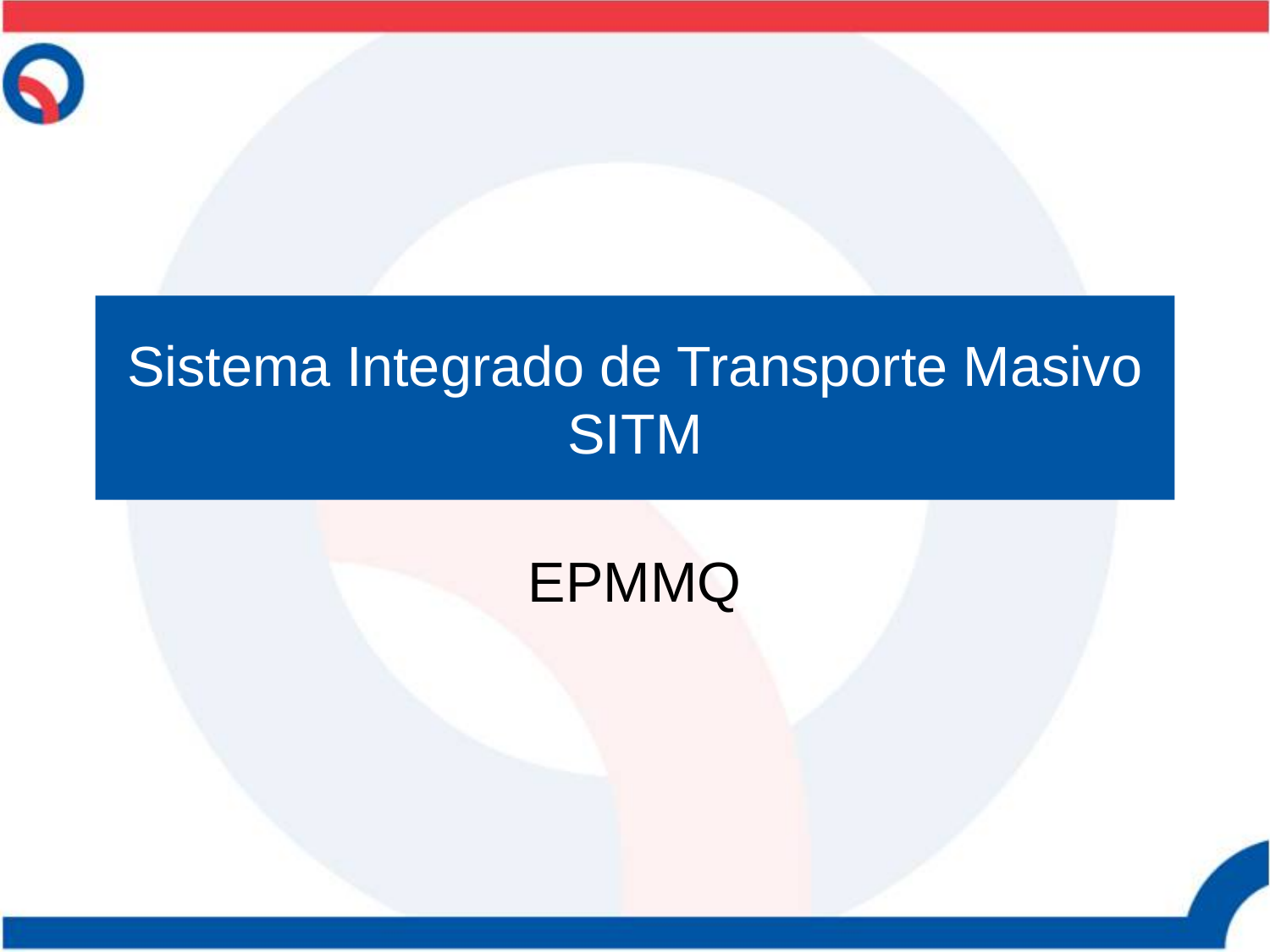

# Sistema Integrado de Transporte Masivo SITM
EPMMQ